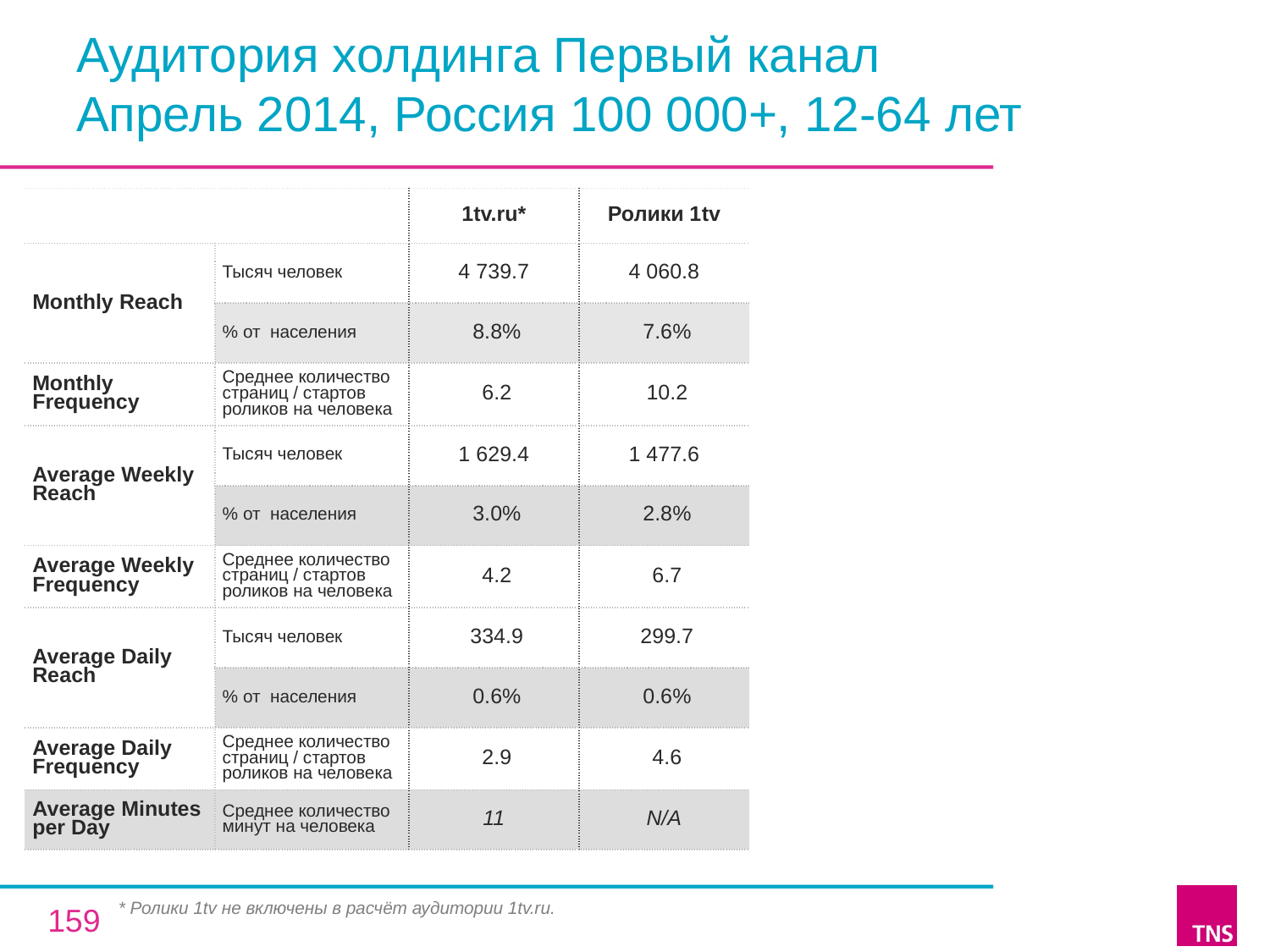

# Аудитория холдинга Первый канал Апрель 2014, Россия 100 000+, 12-64 лет
|  |  | 1tv.ru\* | Ролики 1tv |
| --- | --- | --- | --- |
| Monthly Reach | Тысяч человек | 4 739.7 | 4 060.8 |
|  | % от населения | 8.8% | 7.6% |
| Monthly Frequency | Среднее количество страниц / стартов роликов на человека | 6.2 | 10.2 |
| Average Weekly Reach | Тысяч человек | 1 629.4 | 1 477.6 |
|  | % от населения | 3.0% | 2.8% |
| Average Weekly Frequency | Среднее количество страниц / стартов роликов на человека | 4.2 | 6.7 |
| Average Daily Reach | Тысяч человек | 334.9 | 299.7 |
|  | % от населения | 0.6% | 0.6% |
| Average Daily Frequency | Среднее количество страниц / стартов роликов на человека | 2.9 | 4.6 |
| Average Minutes per Day | Среднее количество минут на человека | 11 | N/A |
* Ролики 1tv не включены в расчёт аудитории 1tv.ru.
159